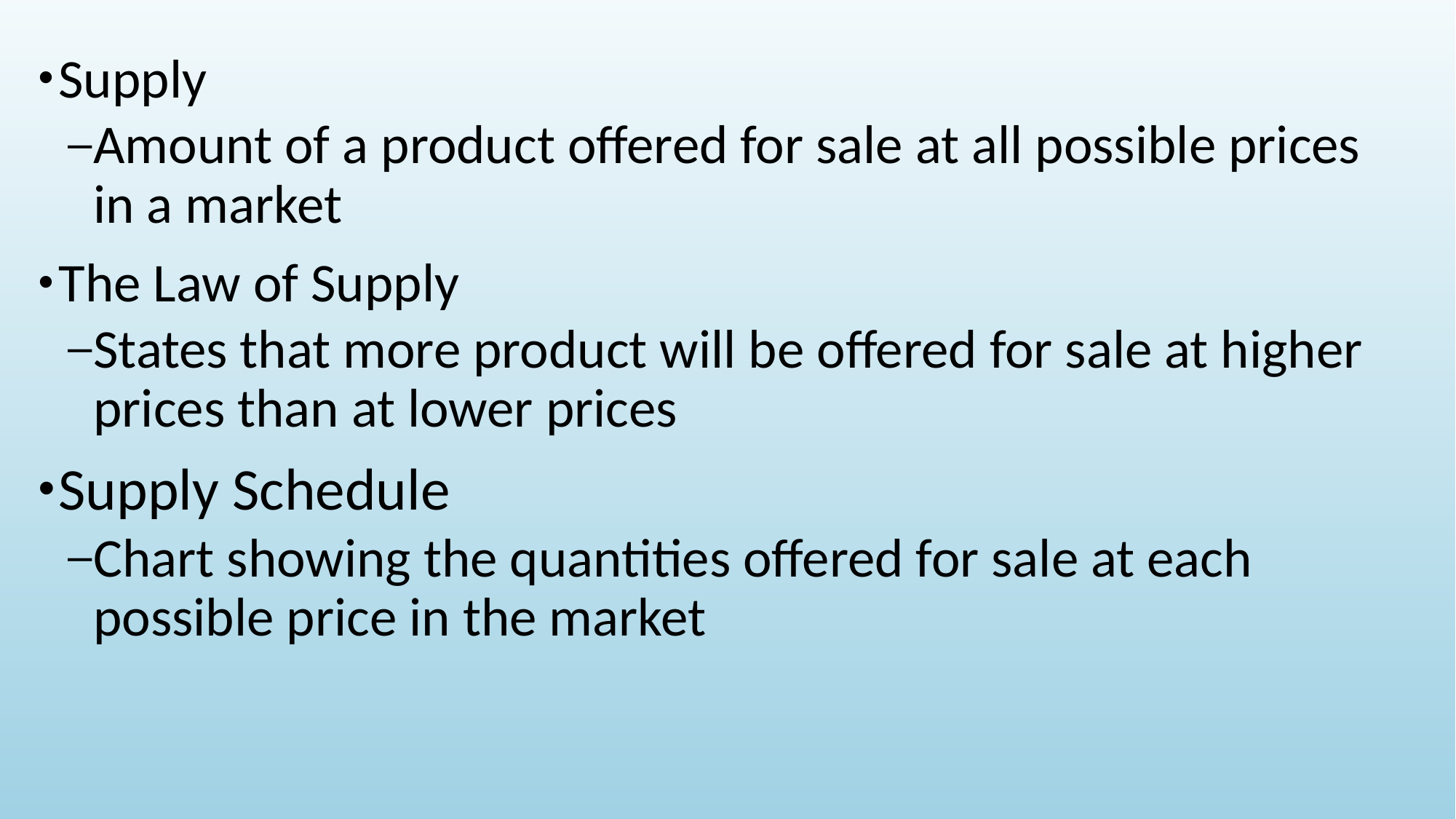

Supply
Amount of a product offered for sale at all possible prices in a market
The Law of Supply
States that more product will be offered for sale at higher prices than at lower prices
Supply Schedule
Chart showing the quantities offered for sale at each possible price in the market